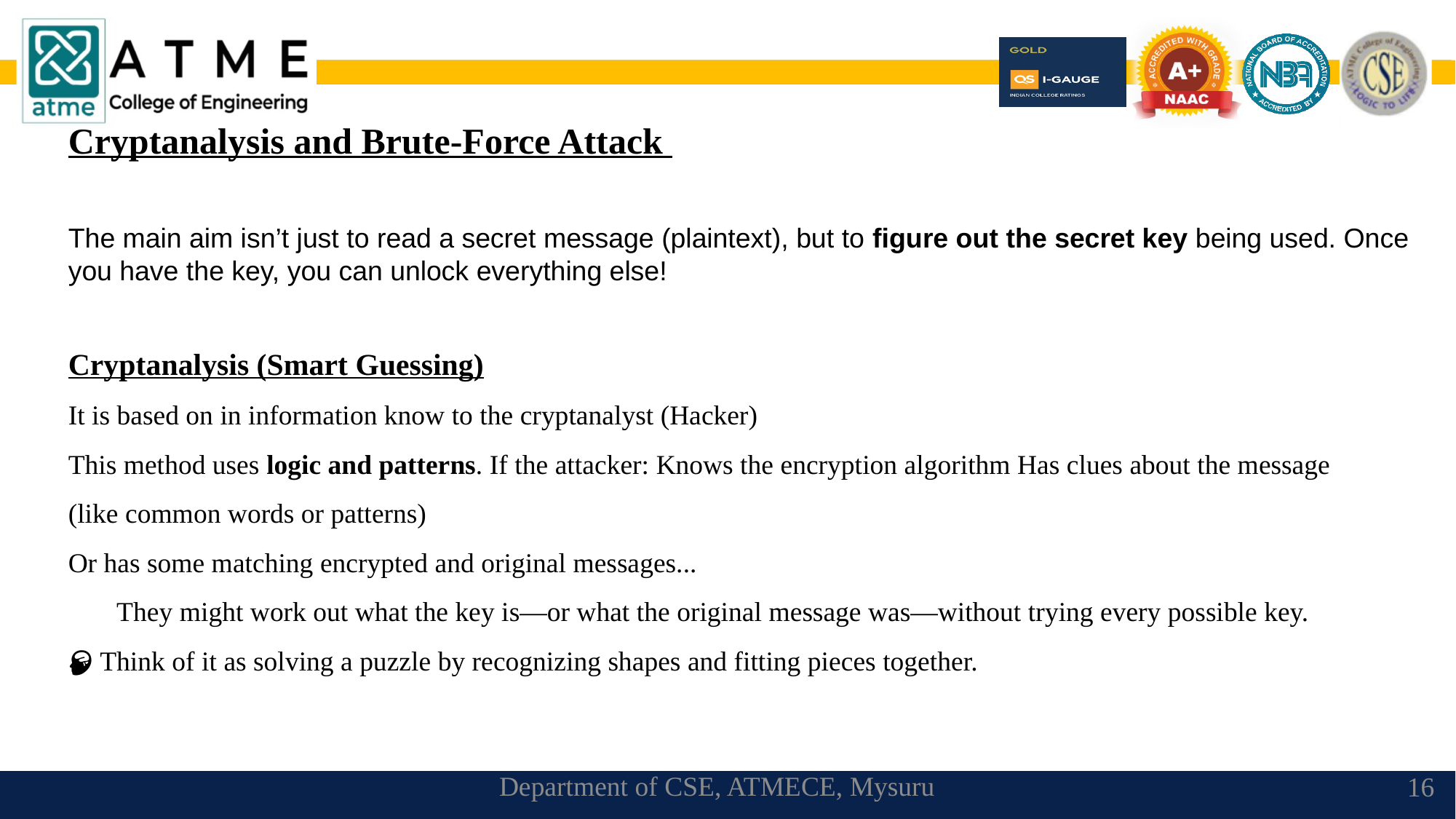

Cryptanalysis and Brute-Force Attack
The main aim isn’t just to read a secret message (plaintext), but to figure out the secret key being used. Once you have the key, you can unlock everything else!
Cryptanalysis (Smart Guessing)
It is based on in information know to the cryptanalyst (Hacker)
This method uses logic and patterns. If the attacker: Knows the encryption algorithm Has clues about the message (like common words or patterns)
Or has some matching encrypted and original messages...
       They might work out what the key is—or what the original message was—without trying every possible key.
🧠 Think of it as solving a puzzle by recognizing shapes and fitting pieces together.
Department of CSE, ATMECE, Mysuru
16